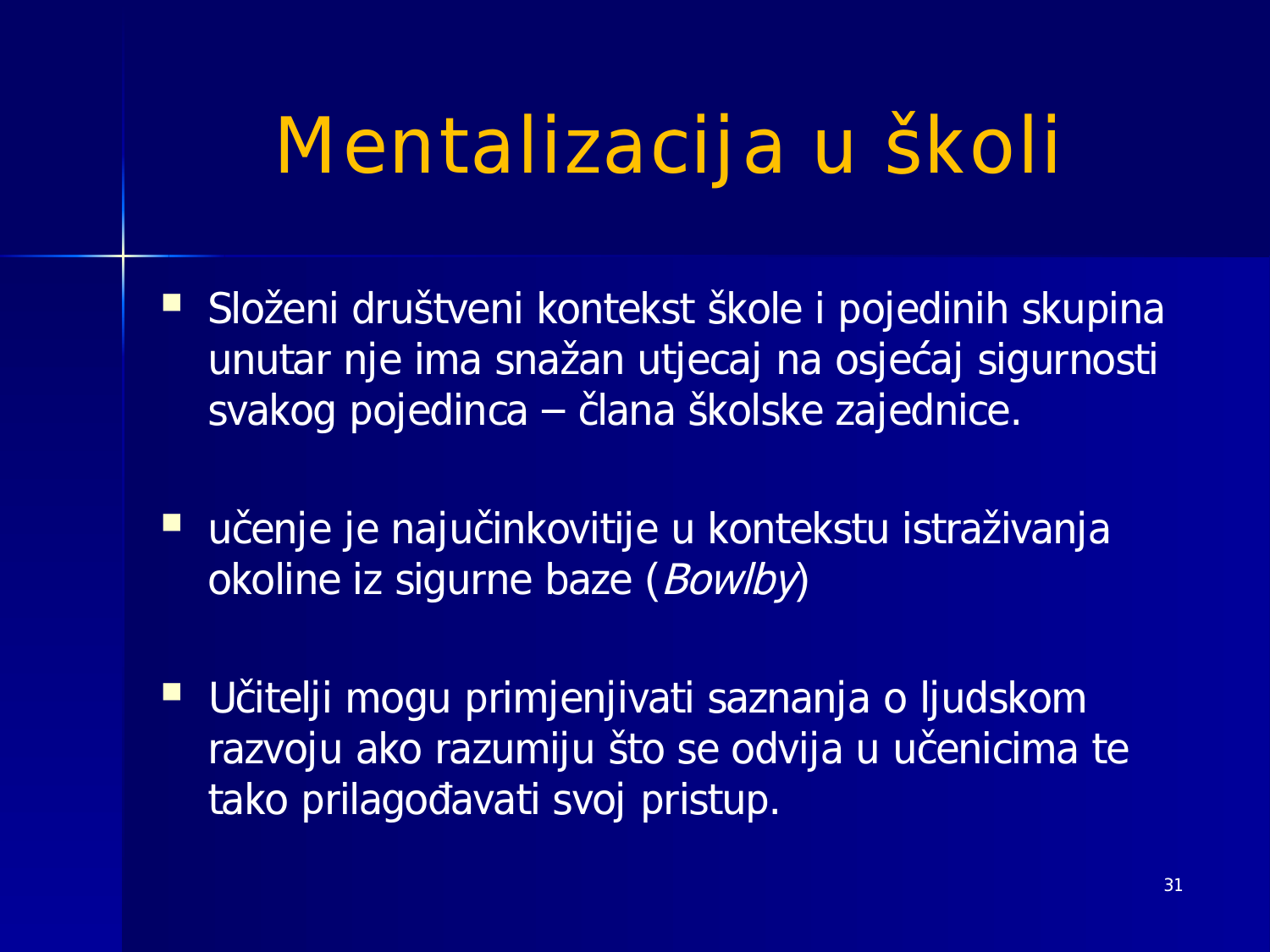

# Mentalizacija u školi
Složeni društveni kontekst škole i pojedinih skupina unutar nje ima snažan utjecaj na osjećaj sigurnosti svakog pojedinca – člana školske zajednice.

učenje je najučinkovitije u kontekstu istraživanja okoline iz sigurne baze (Bowlby)

Učitelji mogu primjenjivati saznanja o ljudskom razvoju ako razumiju što se odvija u učenicima te tako prilagođavati svoj pristup.
31